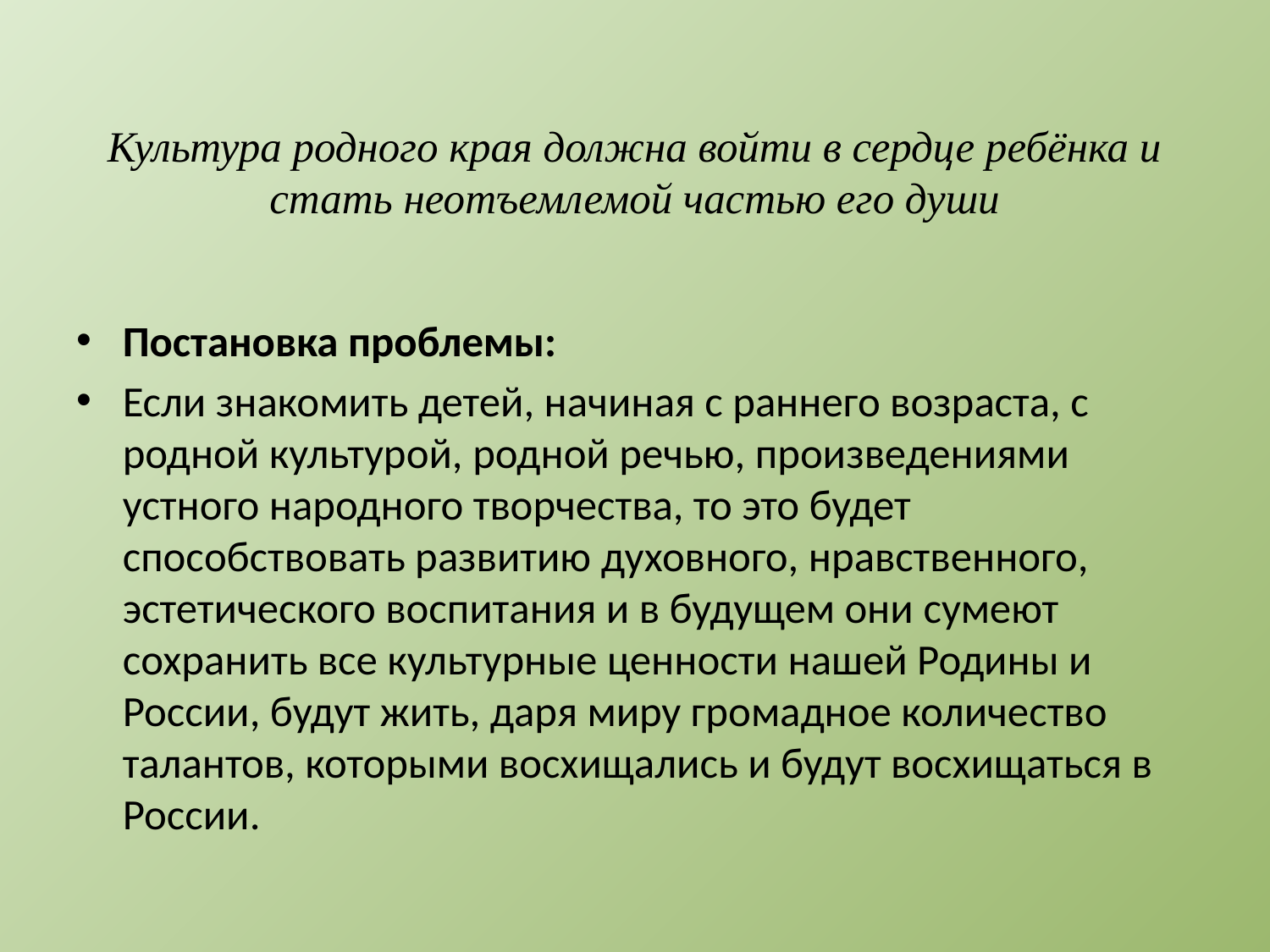

# Культура родного края должна войти в сердце ребёнка и стать неотъемлемой частью его души
Постановка проблемы:
Если знакомить детей, начиная с раннего возраста, с родной культурой, родной речью, произведениями устного народного творчества, то это будет способствовать развитию духовного, нравственного, эстетического воспитания и в будущем они сумеют сохранить все культурные ценности нашей Родины и России, будут жить, даря миру громадное количество талантов, которыми восхищались и будут восхищаться в России.